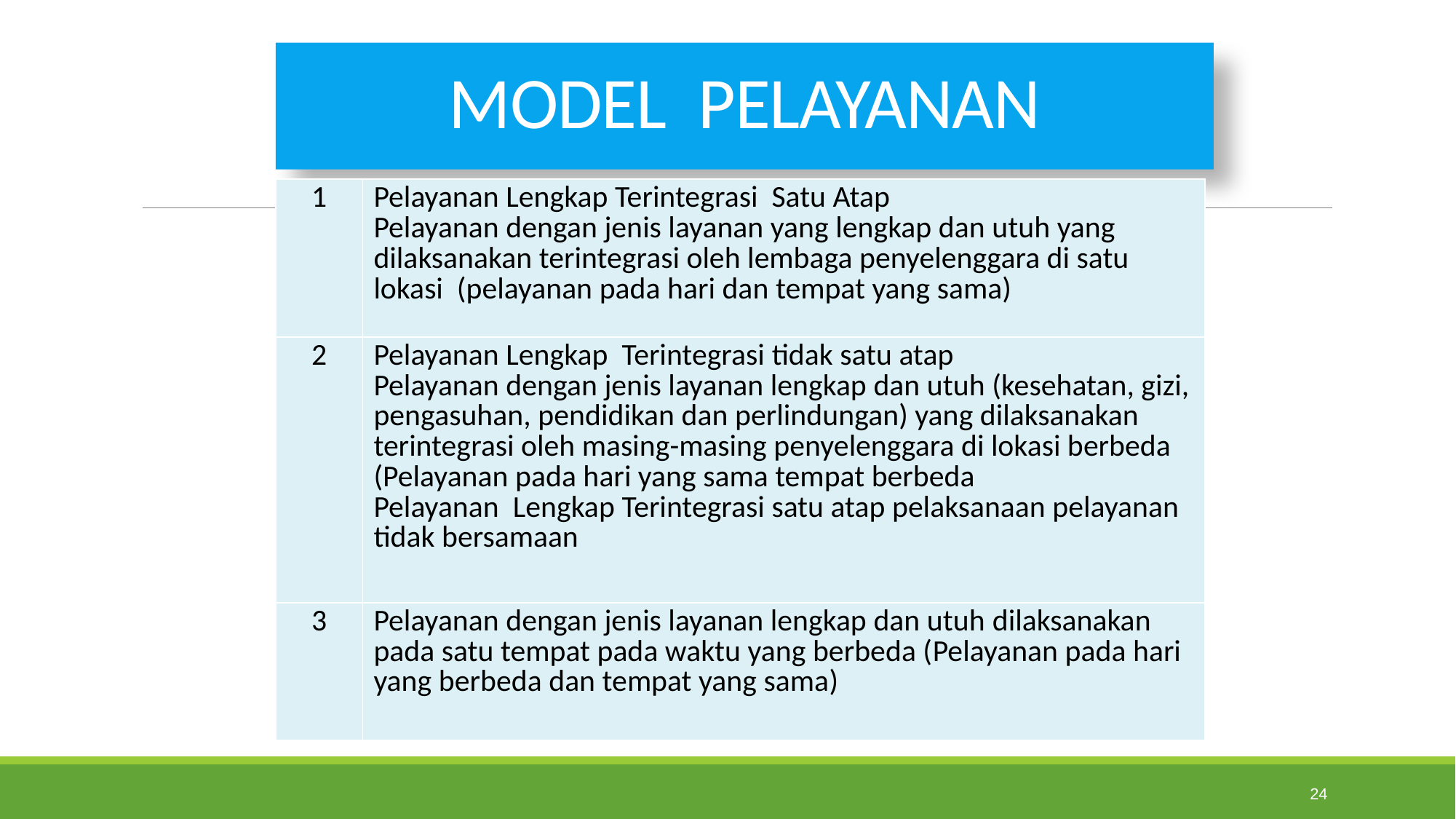

# MODEL  PELAYANAN
| 1 | Pelayanan Lengkap Terintegrasi Satu Atap Pelayanan dengan jenis layanan yang lengkap dan utuh yang dilaksanakan terintegrasi oleh lembaga penyelenggara di satu lokasi (pelayanan pada hari dan tempat yang sama) |
| --- | --- |
| 2 | Pelayanan Lengkap Terintegrasi tidak satu atap Pelayanan dengan jenis layanan lengkap dan utuh (kesehatan, gizi, pengasuhan, pendidikan dan perlindungan) yang dilaksanakan terintegrasi oleh masing-masing penyelenggara di lokasi berbeda (Pelayanan pada hari yang sama tempat berbeda Pelayanan Lengkap Terintegrasi satu atap pelaksanaan pelayanan tidak bersamaan |
| 3 | Pelayanan dengan jenis layanan lengkap dan utuh dilaksanakan pada satu tempat pada waktu yang berbeda (Pelayanan pada hari yang berbeda dan tempat yang sama) |
24